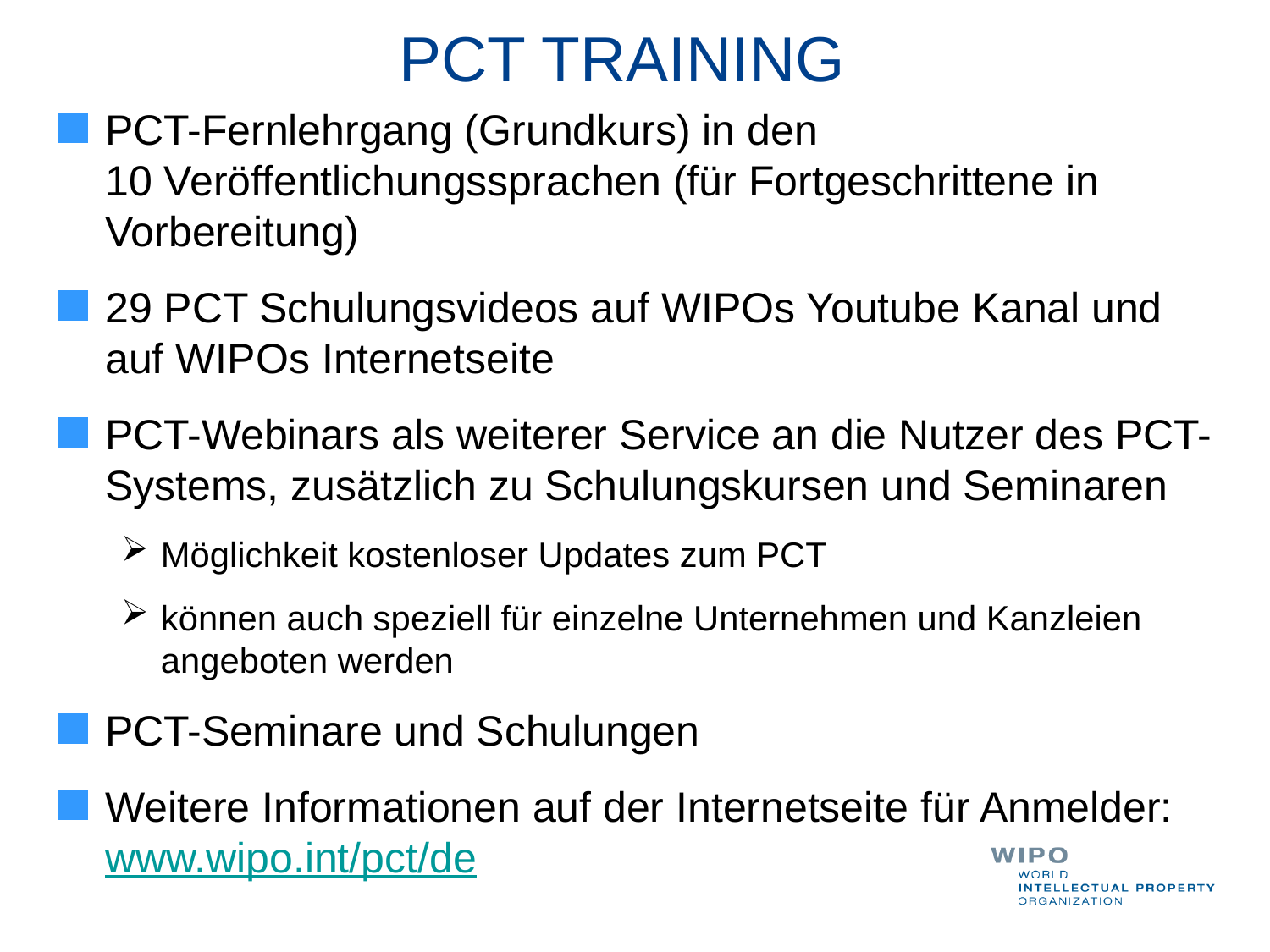

# PCT TRAINING
PCT-Fernlehrgang (Grundkurs) in den 10 Veröffentlichungssprachen (für Fortgeschrittene in Vorbereitung)
29 PCT Schulungsvideos auf WIPOs Youtube Kanal und auf WIPOs Internetseite
PCT-Webinars als weiterer Service an die Nutzer des PCT-Systems, zusätzlich zu Schulungskursen und Seminaren
Möglichkeit kostenloser Updates zum PCT
können auch speziell für einzelne Unternehmen und Kanzleien angeboten werden
PCT-Seminare und Schulungen
Weitere Informationen auf der Internetseite für Anmelder:
www.wipo.int/pct/de